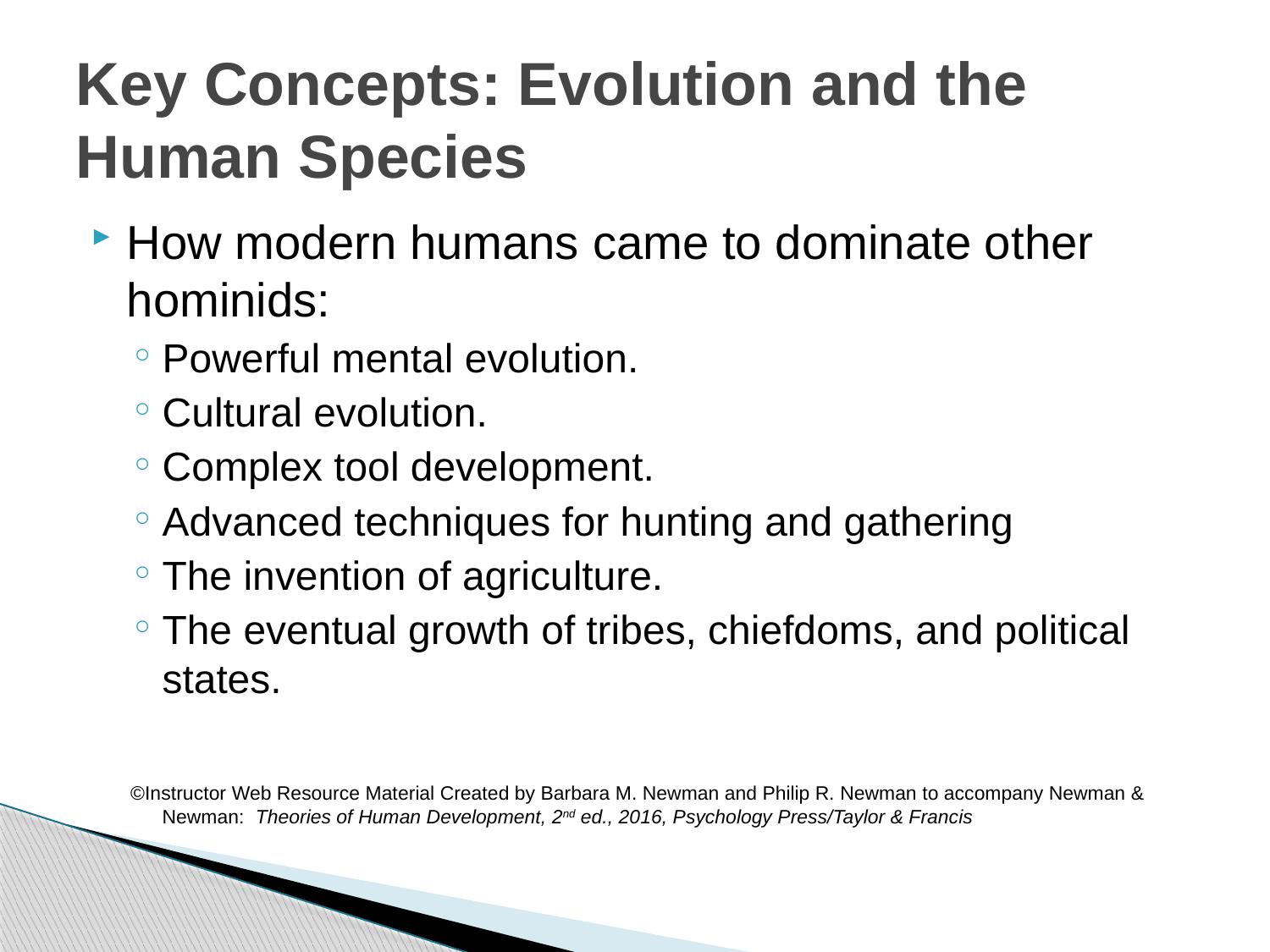

# Key Concepts: Evolution and the Human Species
How modern humans came to dominate other hominids:
Powerful mental evolution.
Cultural evolution.
Complex tool development.
Advanced techniques for hunting and gathering
The invention of agriculture.
The eventual growth of tribes, chiefdoms, and political states.

©Instructor Web Resource Material Created by Barbara M. Newman and Philip R. Newman to accompany Newman & Newman:  Theories of Human Development, 2nd ed., 2016, Psychology Press/Taylor & Francis